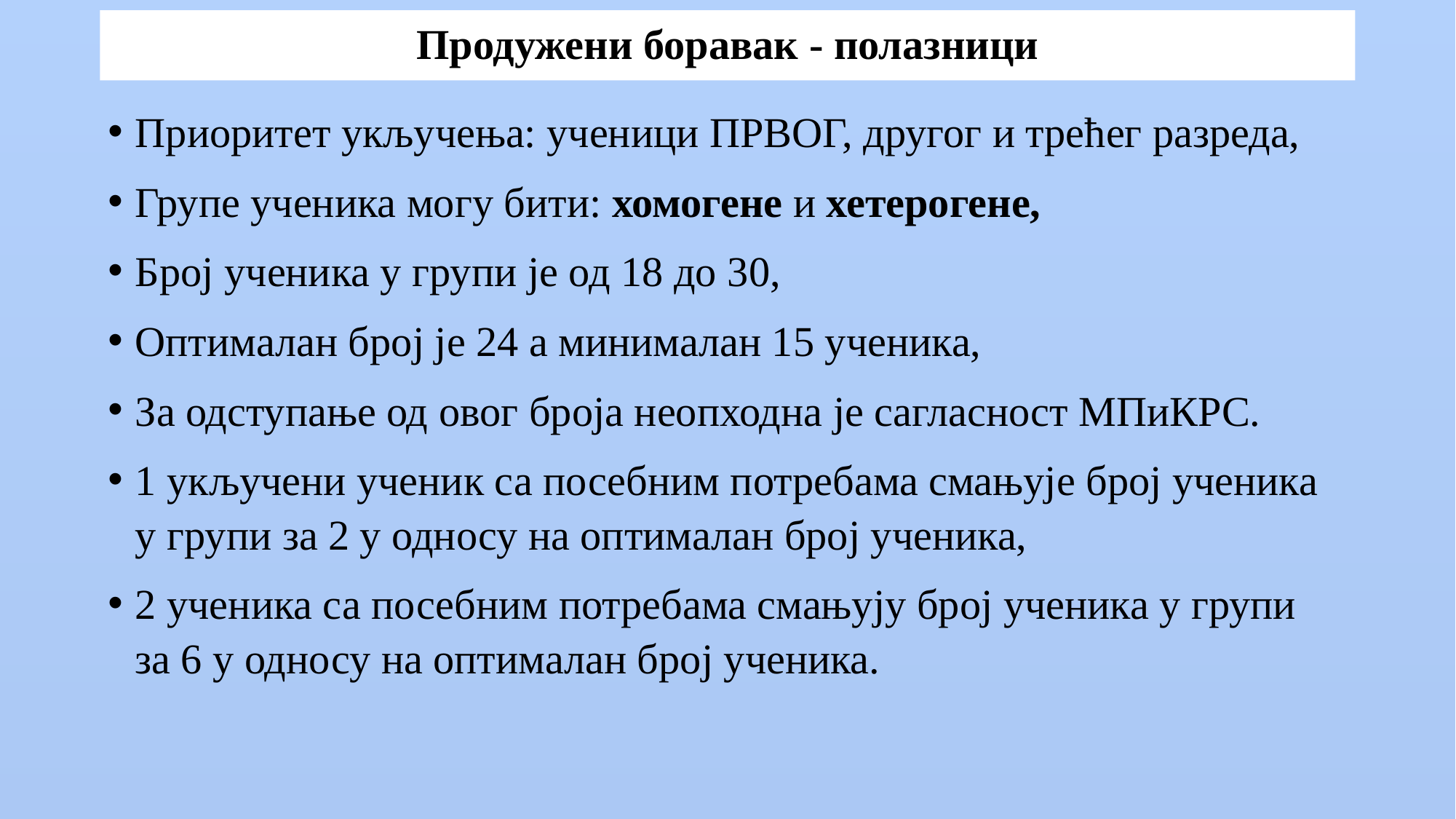

# Продужени боравак - полазници
Приоритет укључења: ученици ПРВОГ, другог и трећег разреда,
Групе ученика могу бити: хомогене и хетерогене,
Број ученика у групи је од 18 до 30,
Оптималан број је 24 а минималан 15 ученика,
За одступање од овог броја неопходна је сагласност МПиКРС.
1 укључени ученик са посебним потребама смањује број ученика у групи за 2 у односу на оптималан број ученика,
2 ученика са посебним потребама смањују број ученика у групи за 6 у односу на оптималан број ученика.